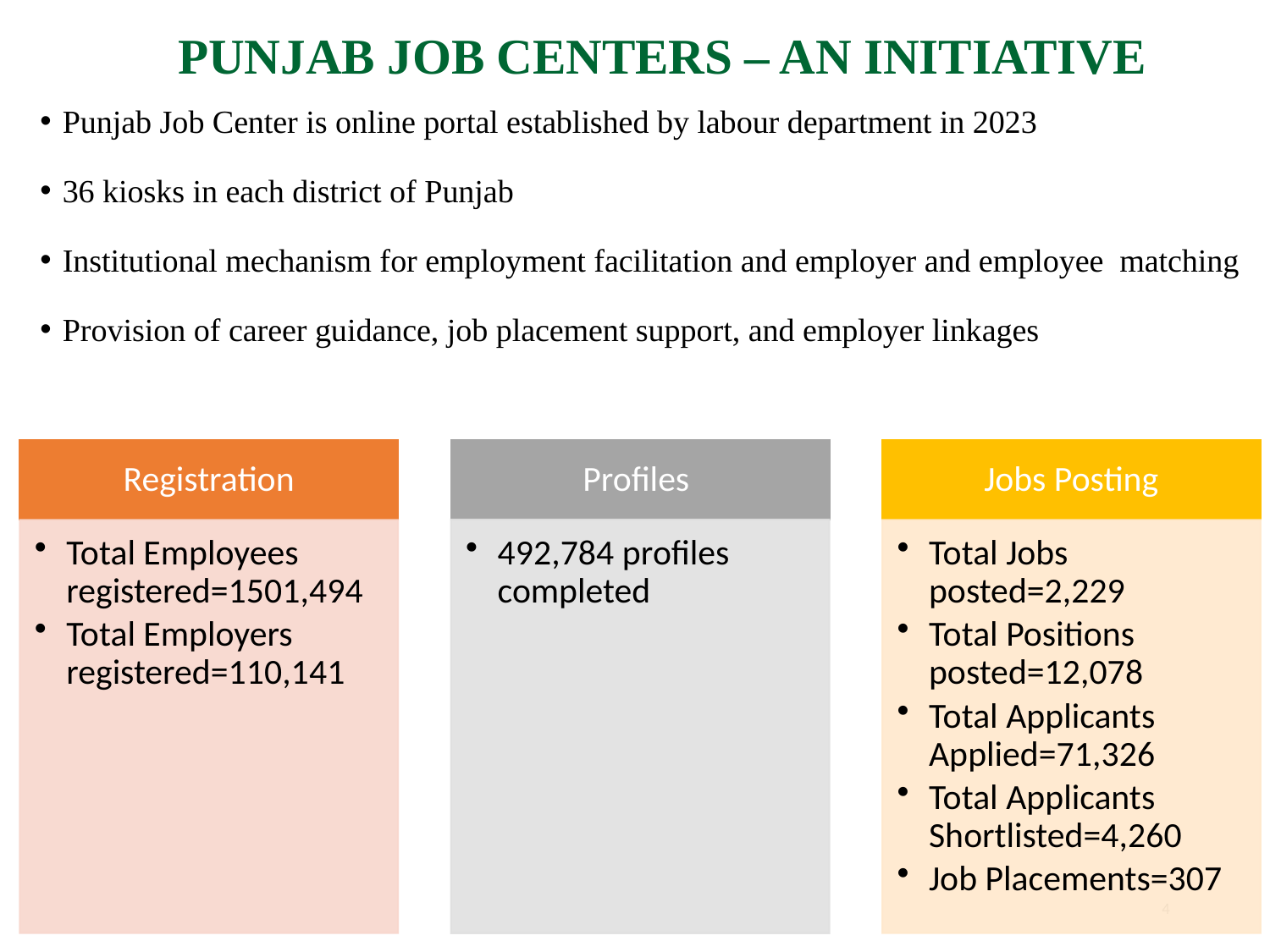

# PUNJAB JOB CENTERS – AN INITIATIVE
Punjab Job Center is online portal established by labour department in 2023
36 kiosks in each district of Punjab
Institutional mechanism for employment facilitation and employer and employee  matching
Provision of career guidance, job placement support, and employer linkages
Registration
Total Employees registered=1501,494
Total Employers registered=110,141
Profiles
492,784 profiles completed
Jobs Posting
Total Jobs posted=2,229
Total Positions posted=12,078
Total Applicants Applied=71,326
Total Applicants Shortlisted=4,260
Job Placements=307
4